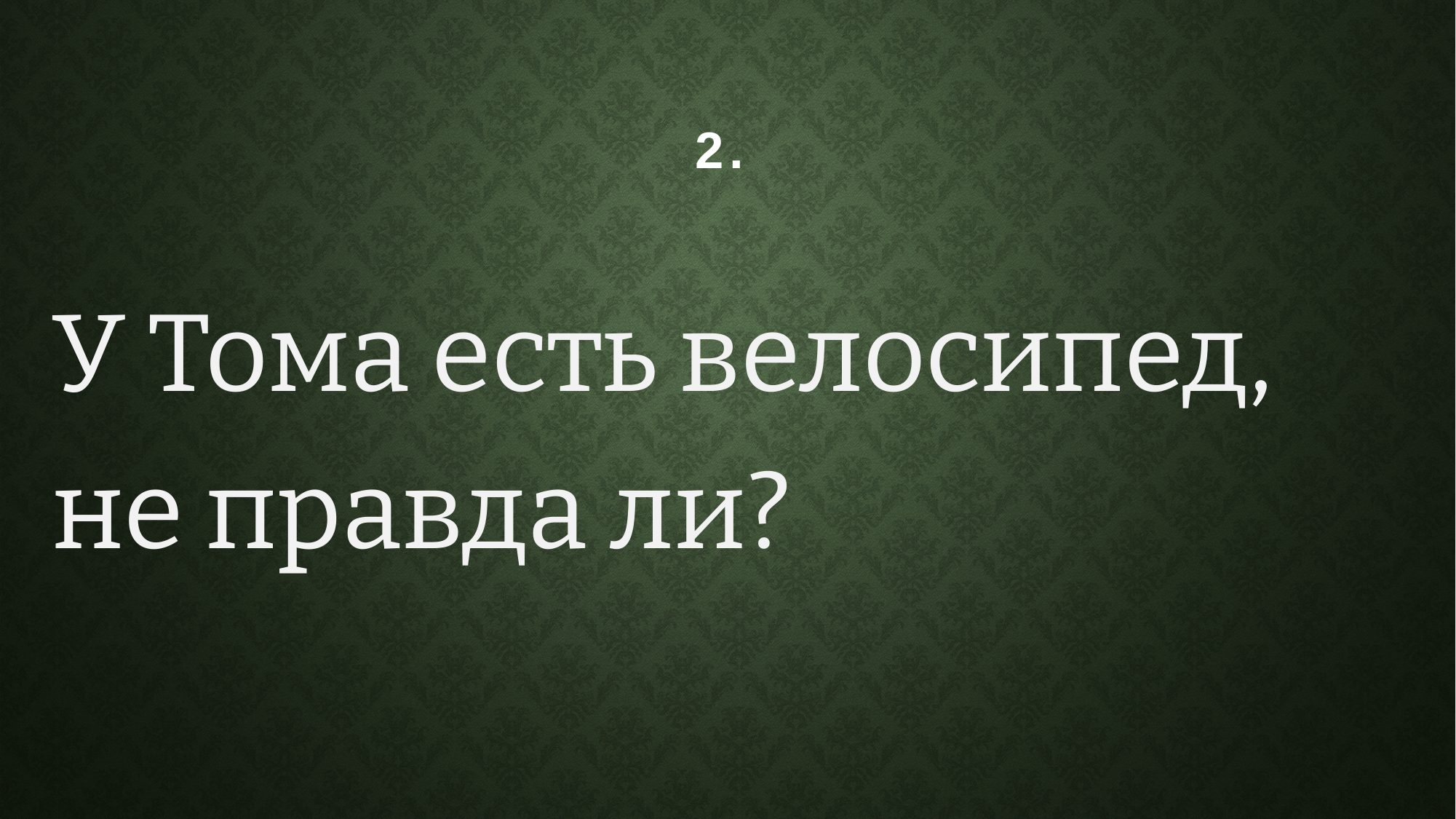

# 2.
У Тома есть велосипед, не правда ли?